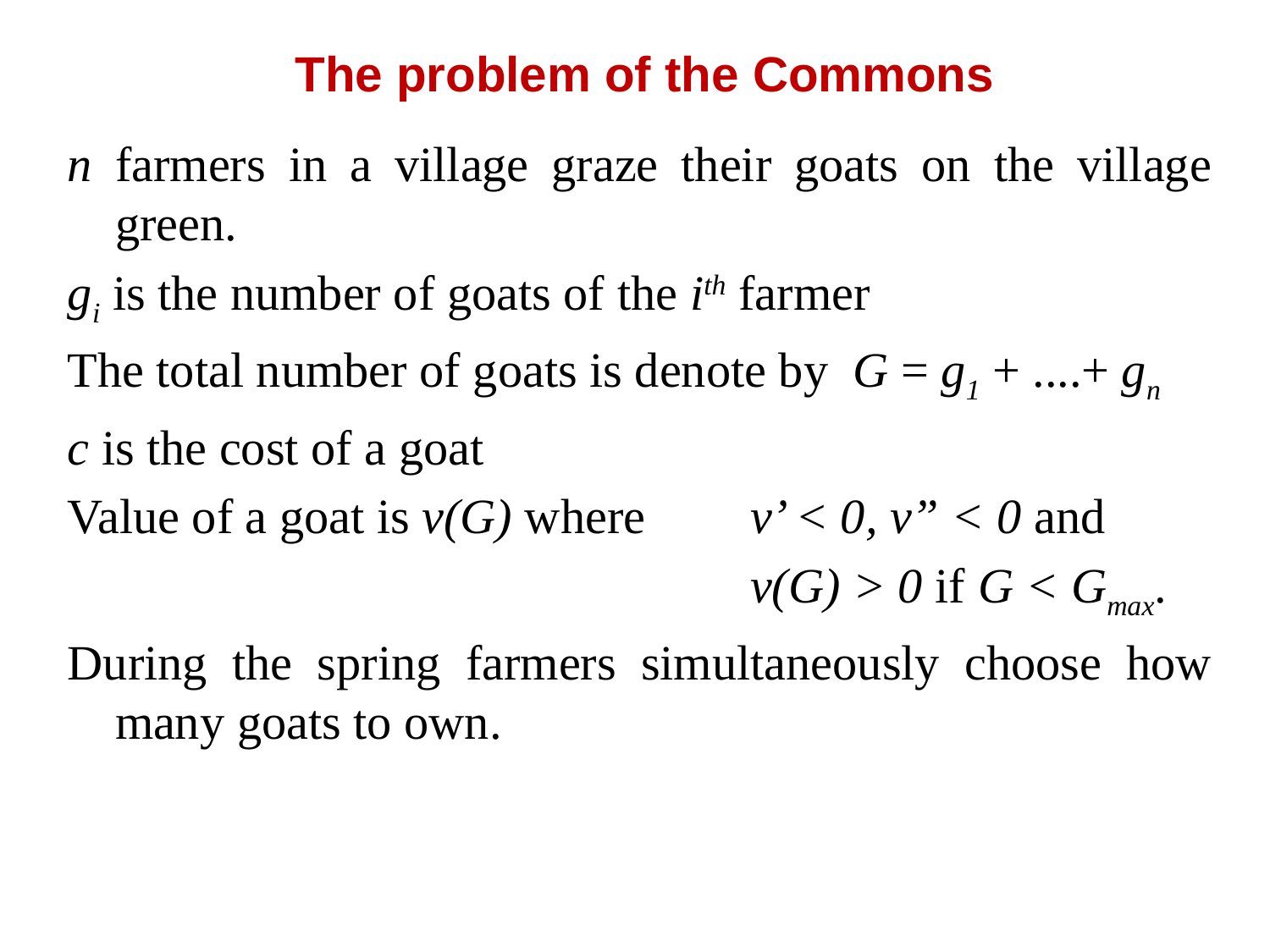

# The problem of the Commons
n farmers in a village graze their goats on the village green.
gi is the number of goats of the ith farmer
The total number of goats is denote by  G = g1 + ....+ gn
c is the cost of a goat
Value of a goat is v(G) where 	v’ < 0, v” < 0 and
						v(G) > 0 if G < Gmax.
During the spring farmers simultaneously choose how many goats to own.